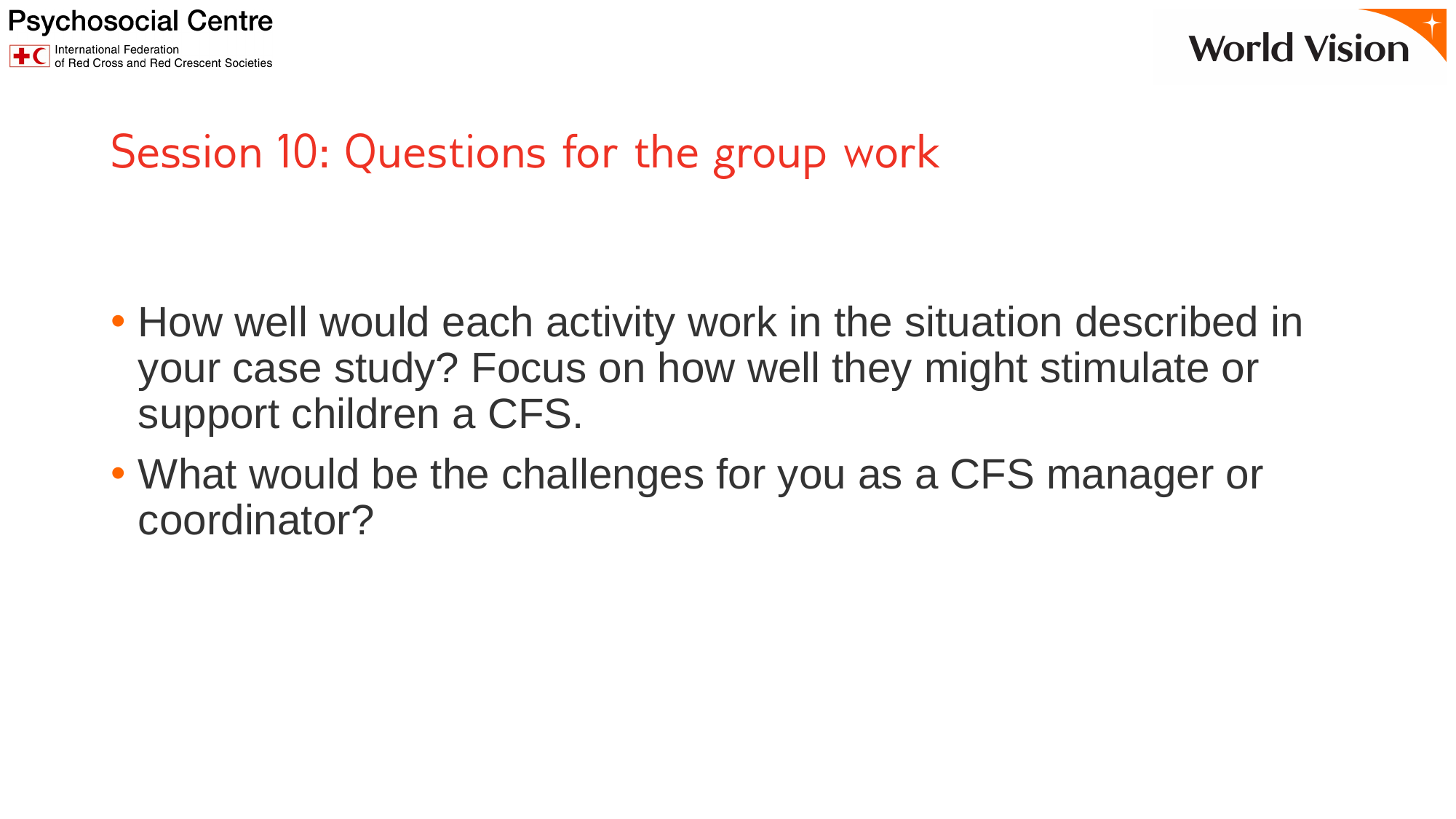

# Session 10: Questions for the group work
How well would each activity work in the situation described in your case study? Focus on how well they might stimulate or support children a CFS.
What would be the challenges for you as a CFS manager or coordinator?